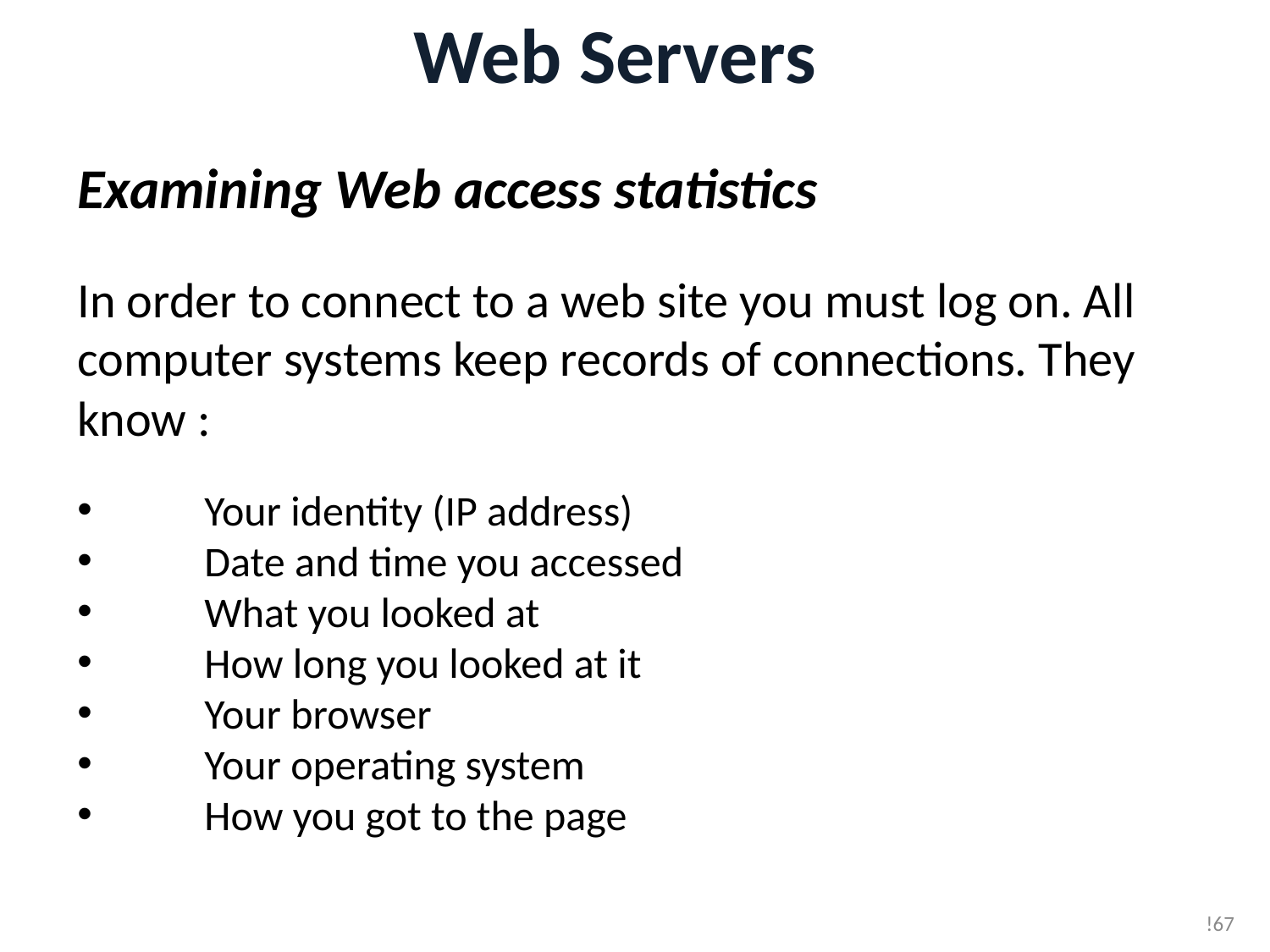

# Web Servers
Examining Web access statistics

In order to connect to a web site you must log on. All computer systems keep records of connections. They know :

  	Your identity (IP address)
  	Date and time you accessed
  	What you looked at
  	How long you looked at it
  	Your browser
  	Your operating system
  	How you got to the page
!67